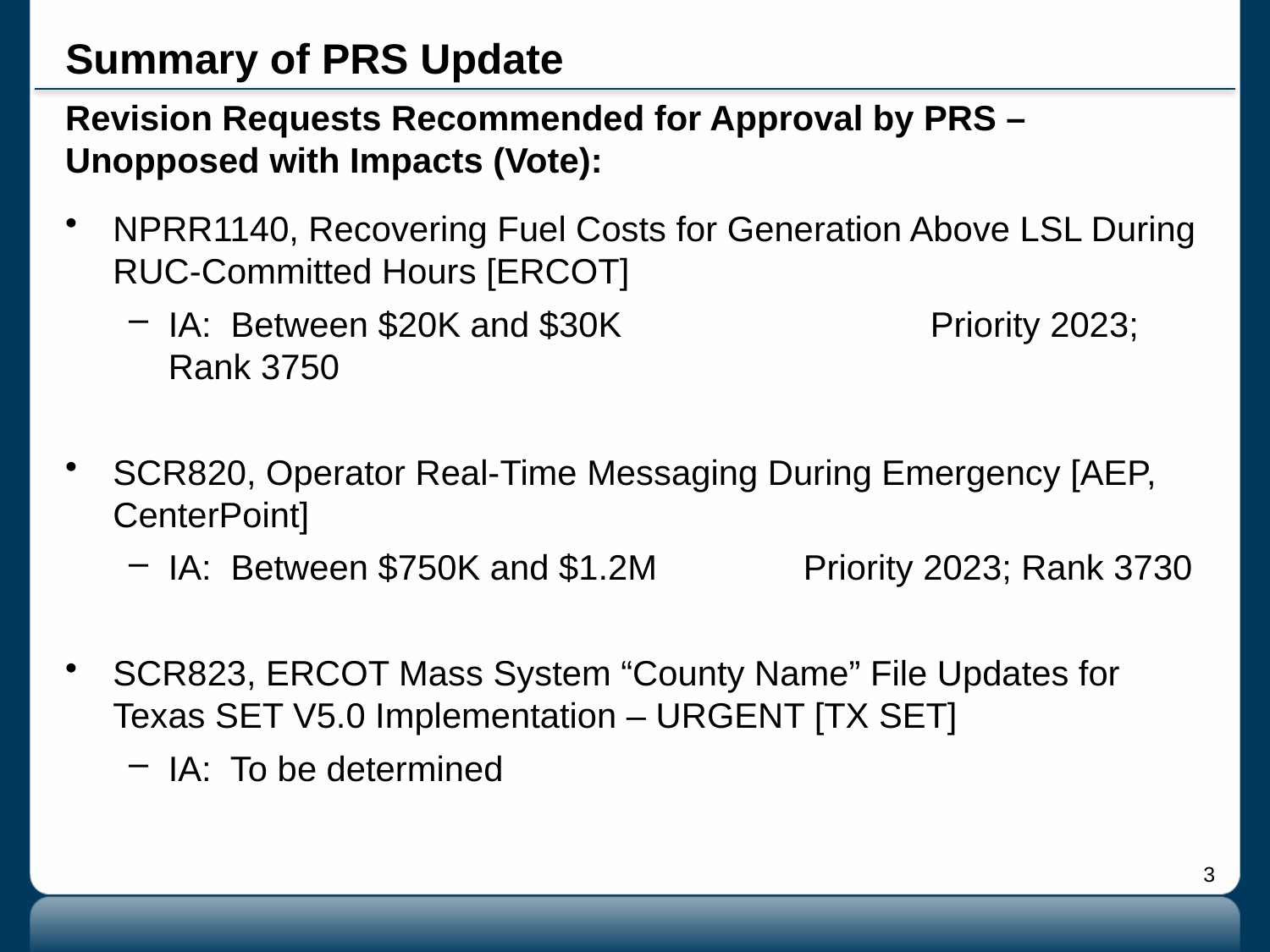

# Summary of PRS Update
Revision Requests Recommended for Approval by PRS – Unopposed with Impacts (Vote):
NPRR1140, Recovering Fuel Costs for Generation Above LSL During RUC-Committed Hours [ERCOT]
IA:  Between $20K and $30K			Priority 2023; Rank 3750

SCR820, Operator Real-Time Messaging During Emergency [AEP, CenterPoint]
IA:  Between $750K and $1.2M		Priority 2023; Rank 3730

SCR823, ERCOT Mass System “County Name” File Updates for Texas SET V5.0 Implementation – URGENT [TX SET]
IA:  To be determined